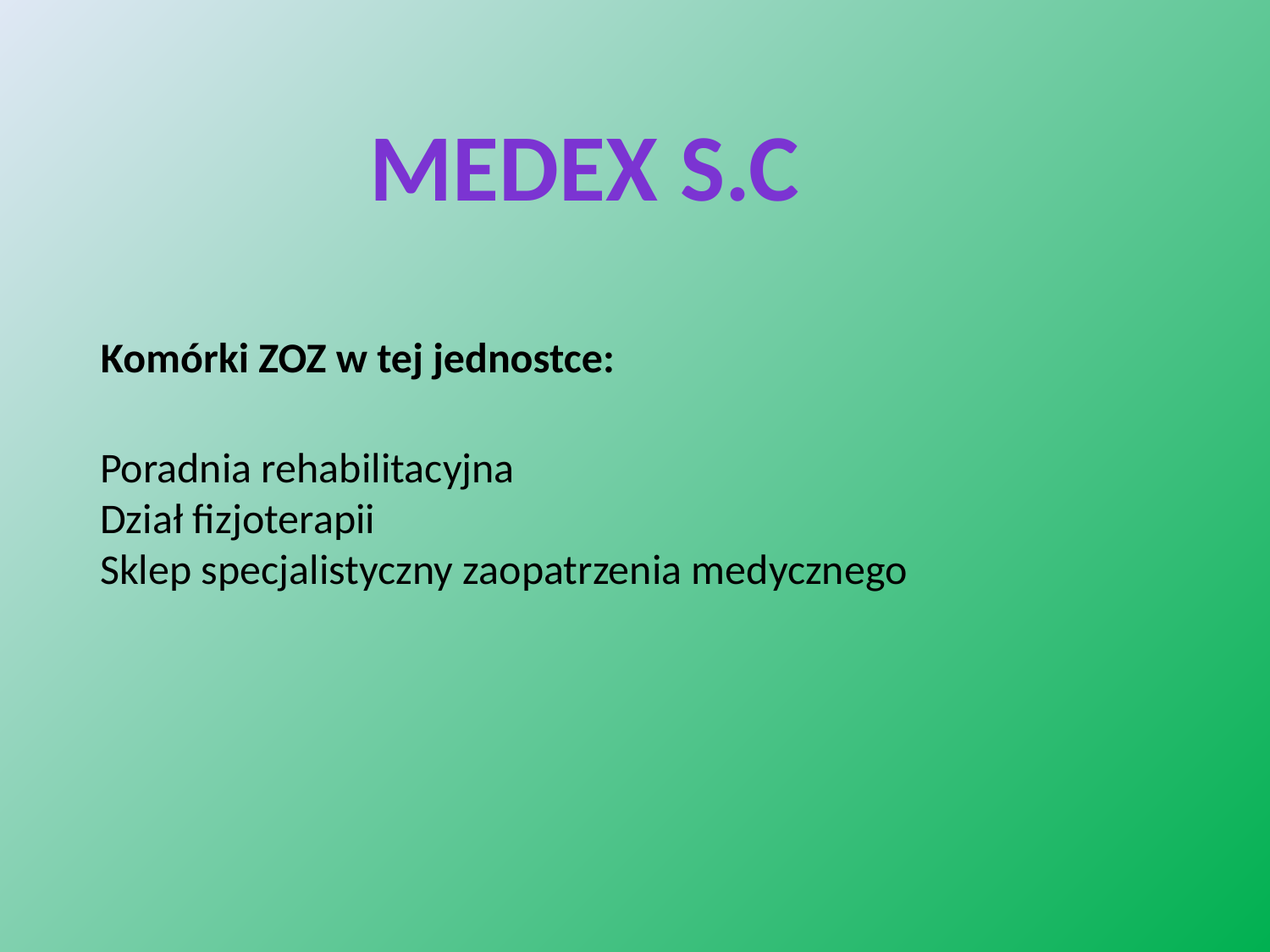

Medex s.c

      Komórki ZOZ w tej jednostce:
Poradnia rehabilitacyjna
Dział fizjoterapii
Sklep specjalistyczny zaopatrzenia medycznego